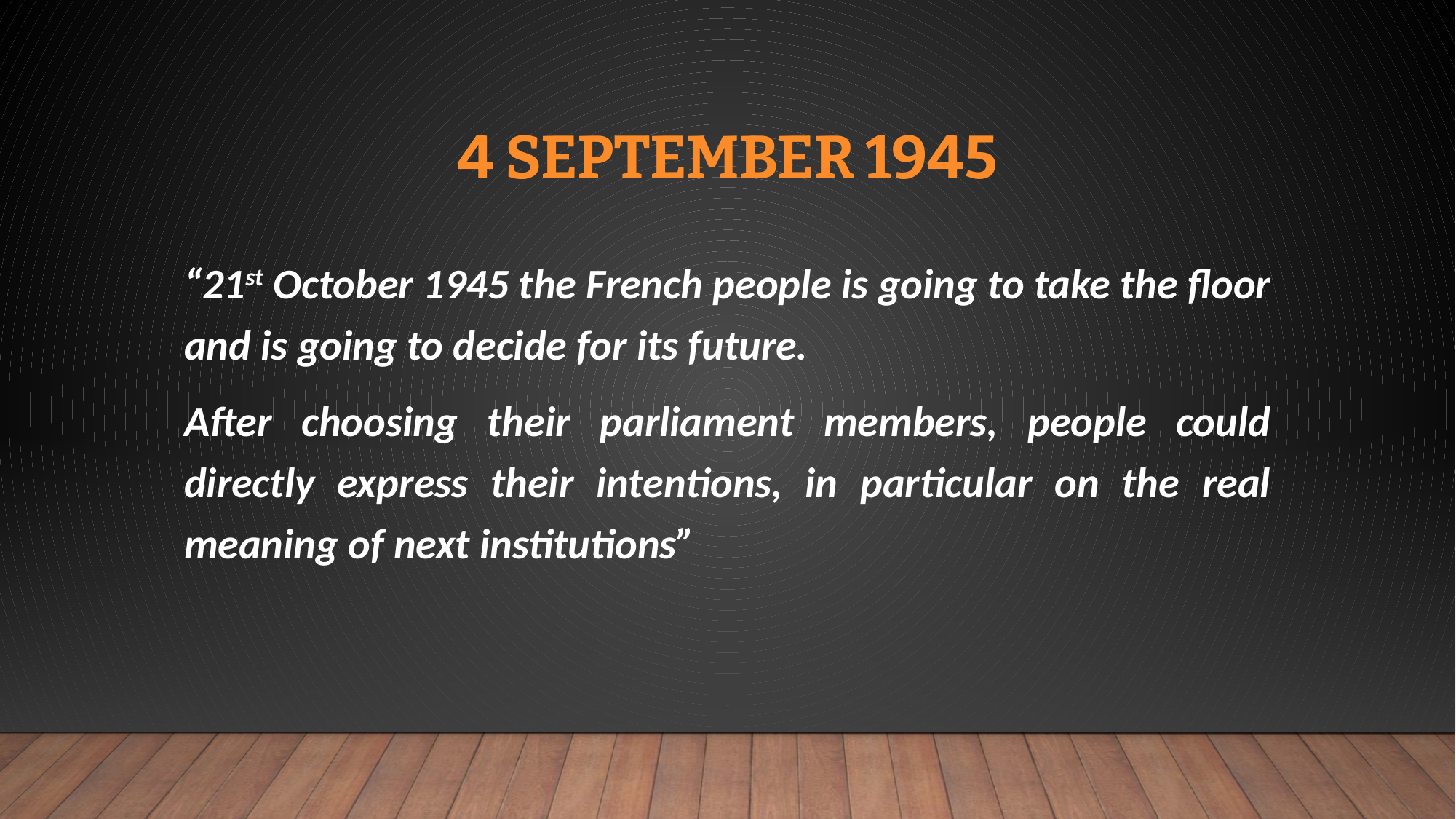

# 4 SEPTEMBER 1945
“21st October 1945 the French people is going to take the floor and is going to decide for its future.
After choosing their parliament members, people could directly express their intentions, in particular on the real meaning of next institutions”